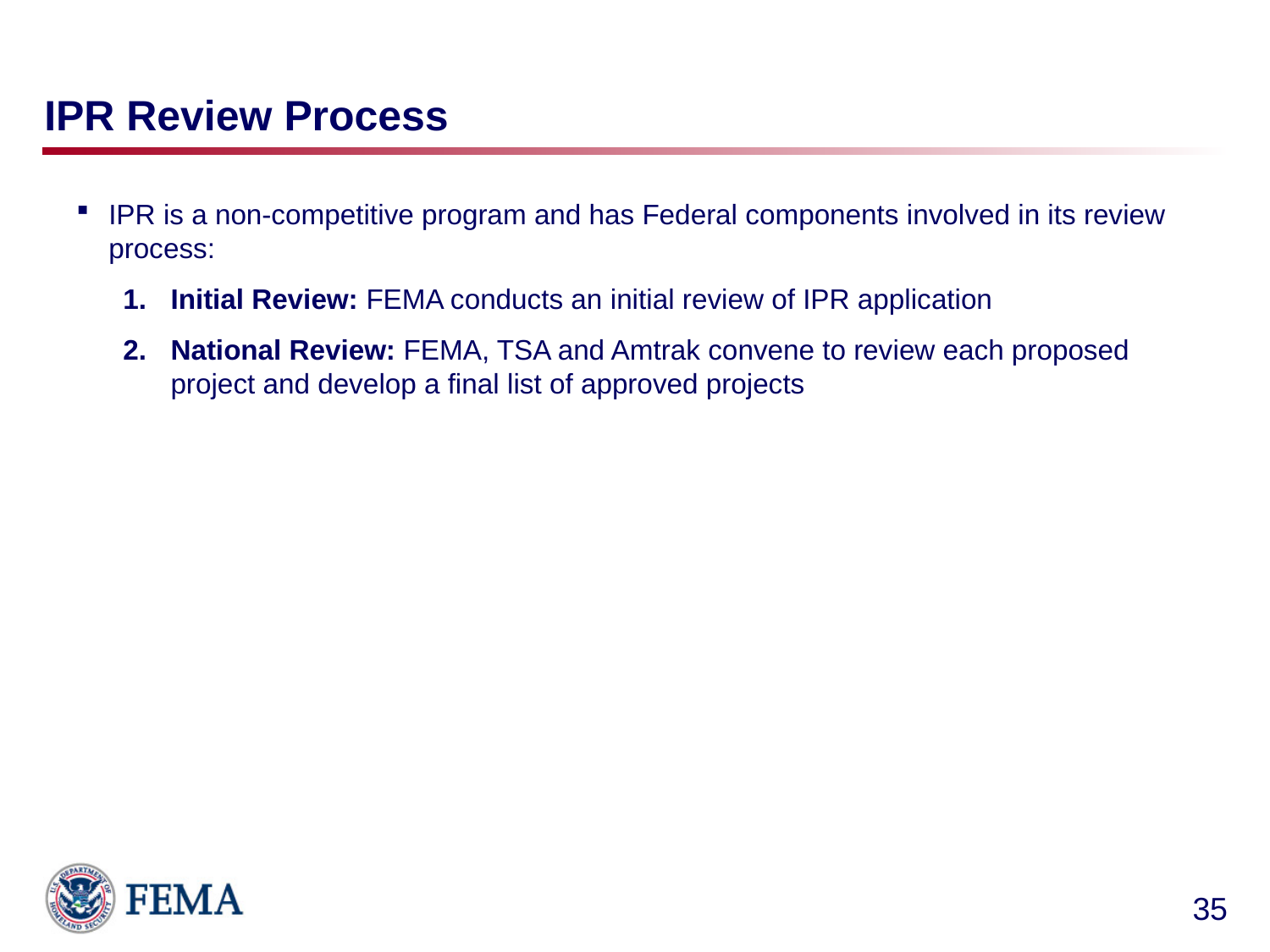

# IPR Review Process
IPR is a non-competitive program and has Federal components involved in its review process:
Initial Review: FEMA conducts an initial review of IPR application
National Review: FEMA, TSA and Amtrak convene to review each proposed project and develop a final list of approved projects

35